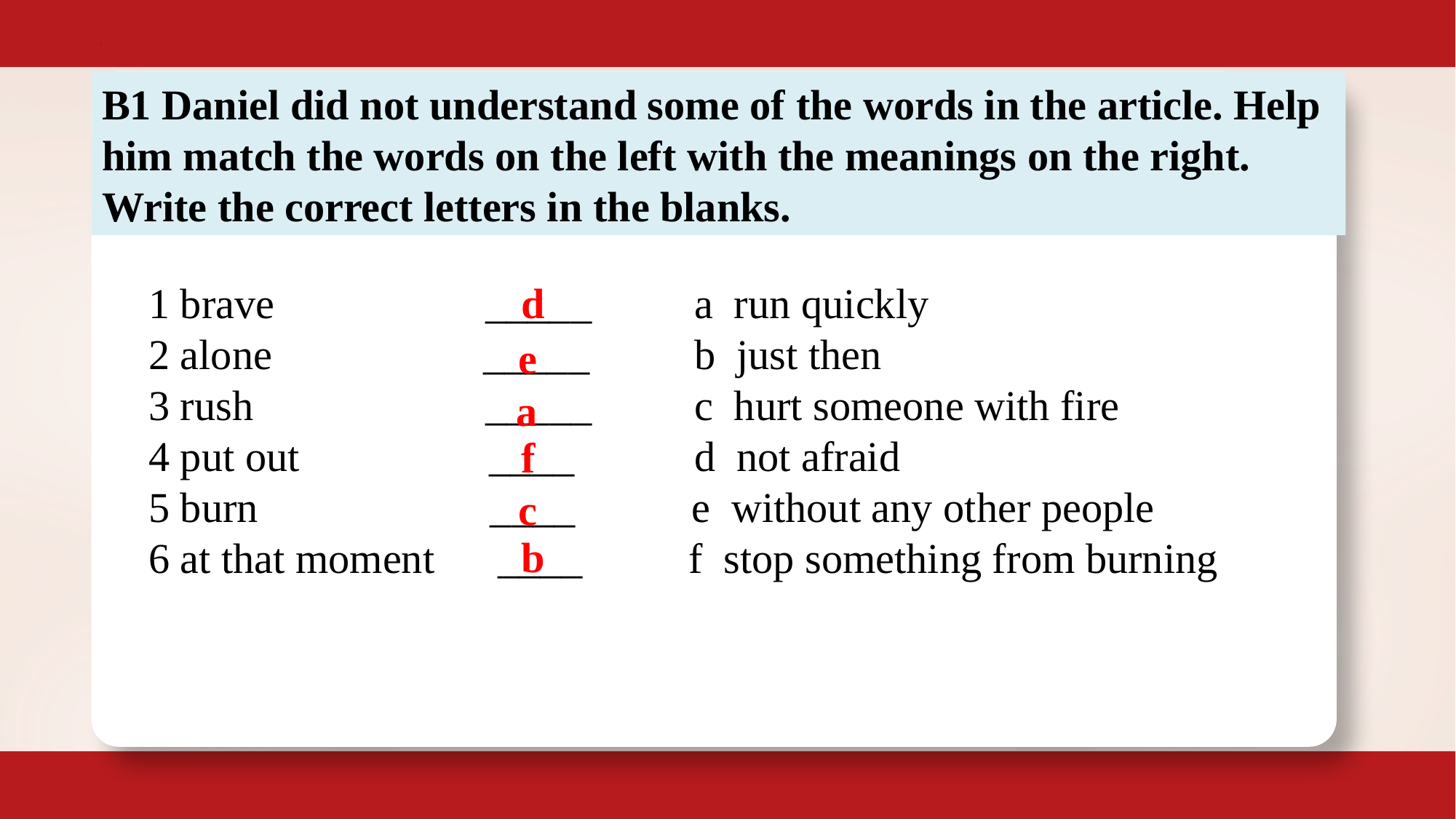

B1 Daniel did not understand some of the words in the article. Help him match the words on the left with the meanings on the right. Write the correct letters in the blanks.
d
1 brave                    _____  	a  run quickly
2 alone                    _____ 	b  just then
3 rush                      _____ 	c  hurt someone with fire
4 put out                  ____   	d  not afraid
5 burn                      ____           e  without any other people
6 at that moment      ____          f  stop something from burning

e
a
f
c
b